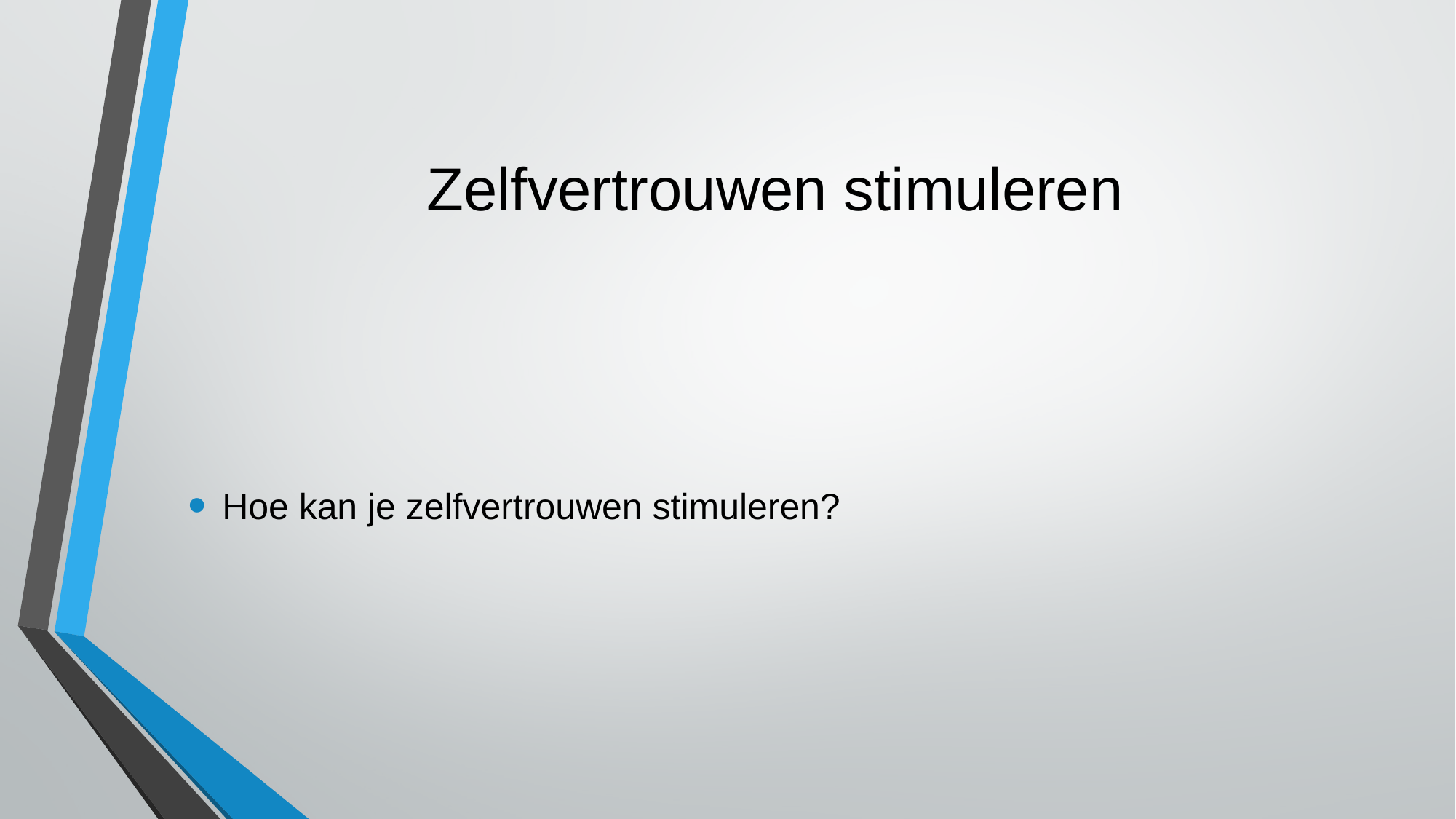

# Zelfvertrouwen stimuleren
Hoe kan je zelfvertrouwen stimuleren?